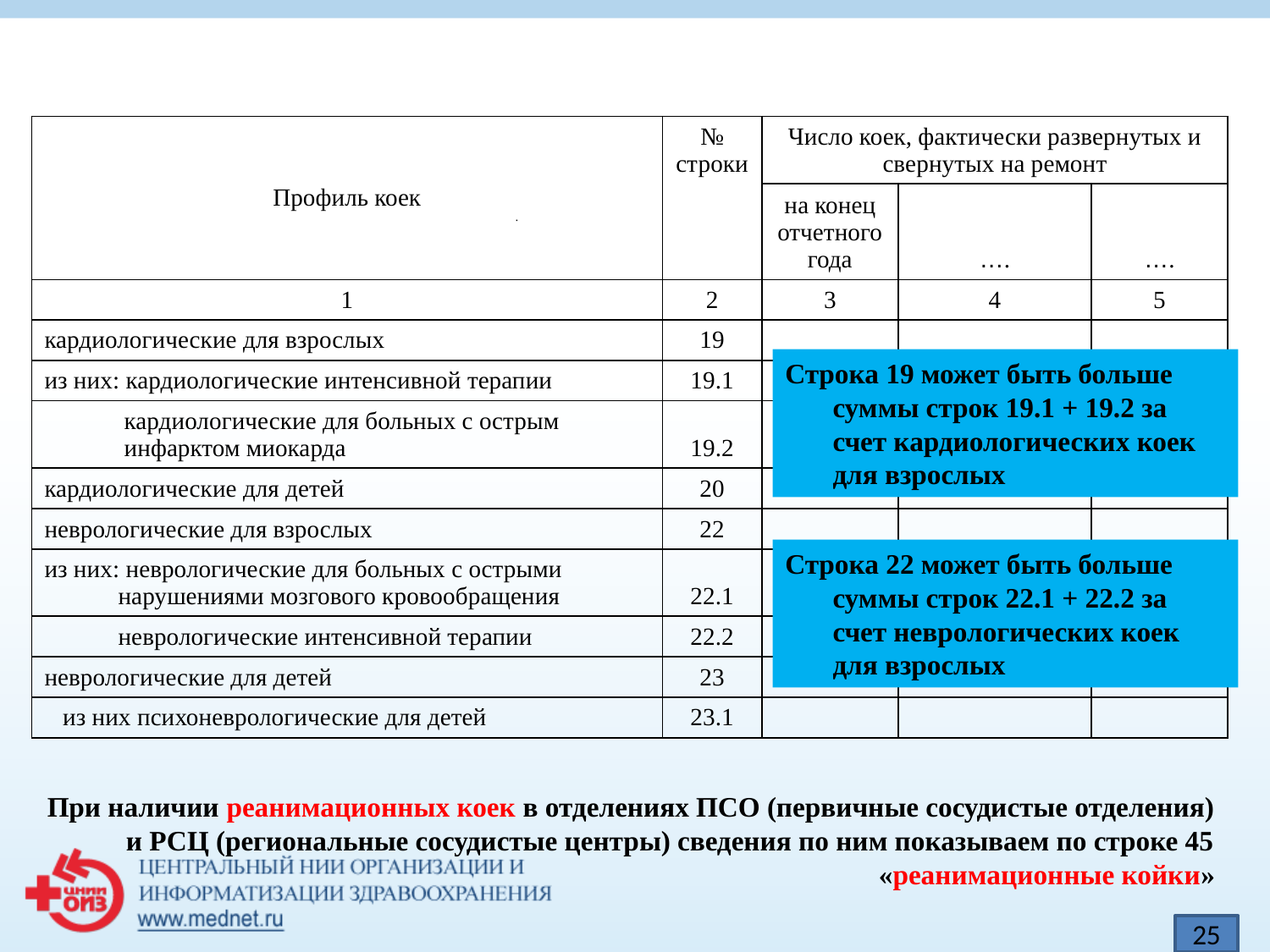

| Профиль коек | № строки | Число коек, фактически развернутых и свернутых на ремонт |  |  |
| --- | --- | --- | --- | --- |
|  |  | на конец отчетного года | …. | …. |
| 1 | 2 | 3 | 4 | 5 |
| кардиологические для взрослых | 19 |  |  |  |
| из них: кардиологические интенсивной терапии | 19.1 |  |  |  |
| кардиологические для больных с острым инфарктом миокарда | 19.2 |  |  |  |
| кардиологические для детей | 20 |  |  |  |
| неврологические для взрослых | 22 |  |  |  |
| из них: неврологические для больных с острыми нарушениями мозгового кровообращения | 22.1 |  |  |  |
| неврологические интенсивной терапии | 22.2 |  |  |  |
| неврологические для детей | 23 |  |  |  |
| из них психоневрологические для детей | 23.1 |  |  |  |

Строка 19 может быть больше суммы строк 19.1 + 19.2 за счет кардиологических коек для взрослых
Строка 22 может быть больше суммы строк 22.1 + 22.2 за счет неврологических коек для взрослых
При наличии реанимационных коек в отделениях ПСО (первичные сосудистые отделения) и РСЦ (региональные сосудистые центры) сведения по ним показываем по строке 45 «реанимационные койки»
25